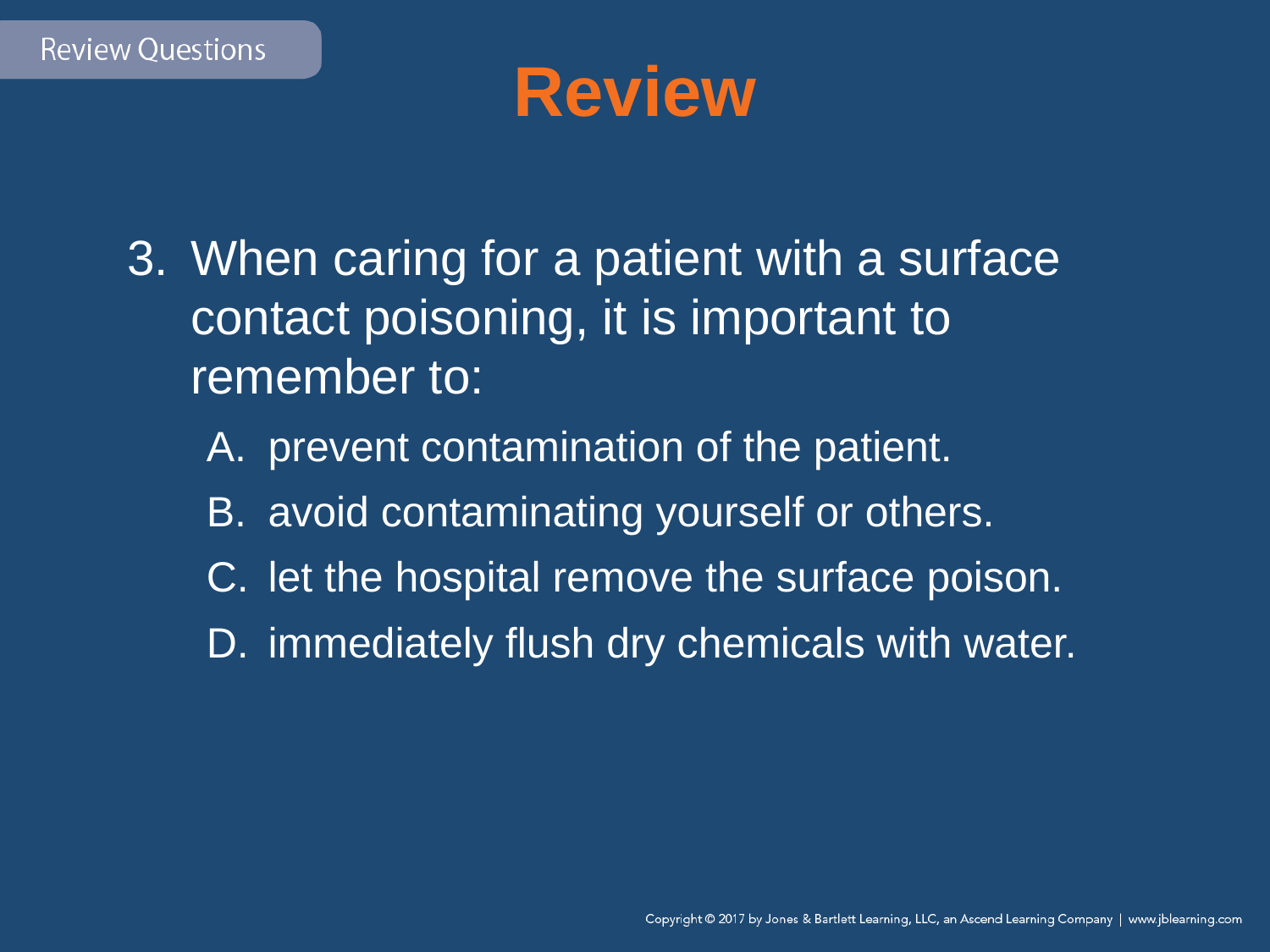

# Review
When caring for a patient with a surface contact poisoning, it is important to remember to:
prevent contamination of the patient.
avoid contaminating yourself or others.
let the hospital remove the surface poison.
immediately flush dry chemicals with water.